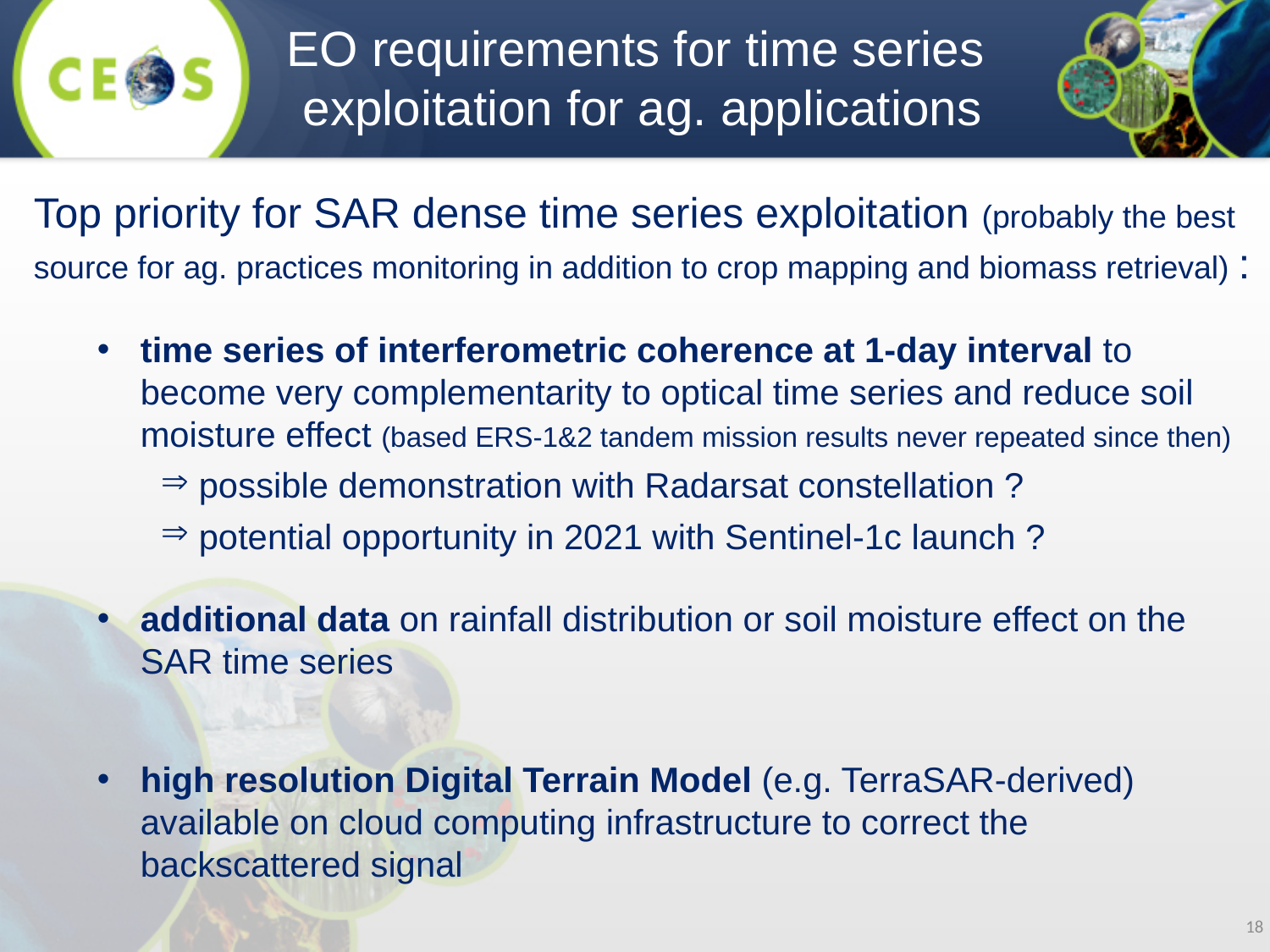

# EO requirements for time series exploitation for ag. applications
Top priority for SAR dense time series exploitation (probably the best source for ag. practices monitoring in addition to crop mapping and biomass retrieval) :

time series of interferometric coherence at 1-day interval to become very complementarity to optical time series and reduce soil moisture effect (based ERS-1&2 tandem mission results never repeated since then)
possible demonstration with Radarsat constellation ?
potential opportunity in 2021 with Sentinel-1c launch ?

additional data on rainfall distribution or soil moisture effect on the SAR time series

high resolution Digital Terrain Model (e.g. TerraSAR-derived) available on cloud computing infrastructure to correct the backscattered signal
18